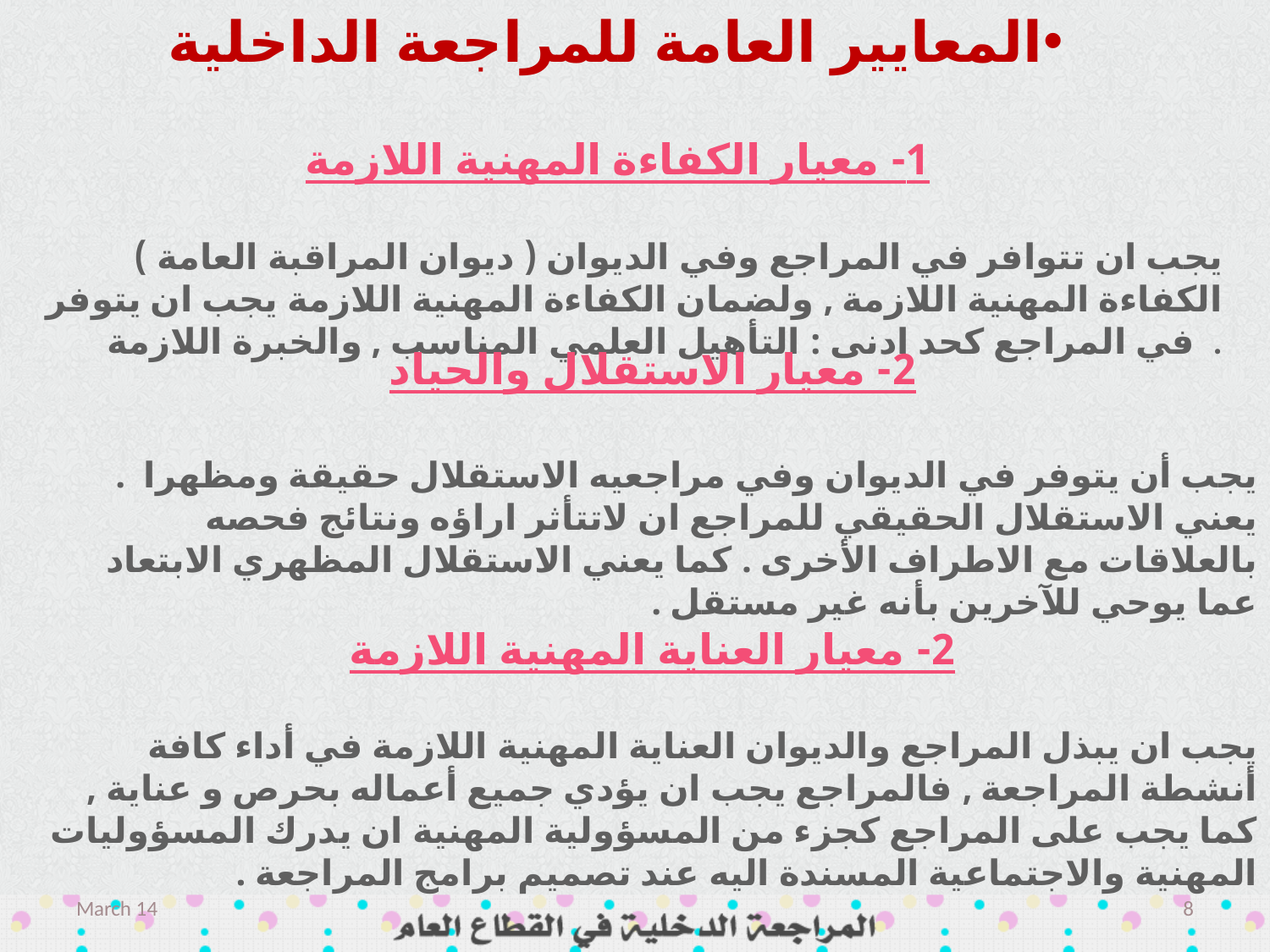

المعايير العامة للمراجعة الداخلية
1- معيار الكفاءة المهنية اللازمة

يجب ان تتوافر في المراجع وفي الديوان ( ديوان المراقبة العامة ) الكفاءة المهنية اللازمة , ولضمان الكفاءة المهنية اللازمة يجب ان يتوفر في المراجع كحد ادنى : التأهيل العلمي المناسب , والخبرة اللازمة  .
2- معيار الاستقلال والحياد

يجب أن يتوفر في الديوان وفي مراجعيه الاستقلال حقيقة ومظهرا  .  يعني الاستقلال الحقيقي للمراجع ان لاتتأثر اراؤه ونتائج فحصه بالعلاقات مع الاطراف الأخرى . كما يعني الاستقلال المظهري الابتعاد عما يوحي للآخرين بأنه غير مستقل .
2- معيار العناية المهنية اللازمة

يجب ان يبذل المراجع والديوان العناية المهنية اللازمة في أداء كافة أنشطة المراجعة , فالمراجع يجب ان يؤدي جميع أعماله بحرص و عناية , كما يجب على المراجع كجزء من المسؤولية المهنية ان يدرك المسؤوليات المهنية والاجتماعية المسندة اليه عند تصميم برامج المراجعة .
March 14
8